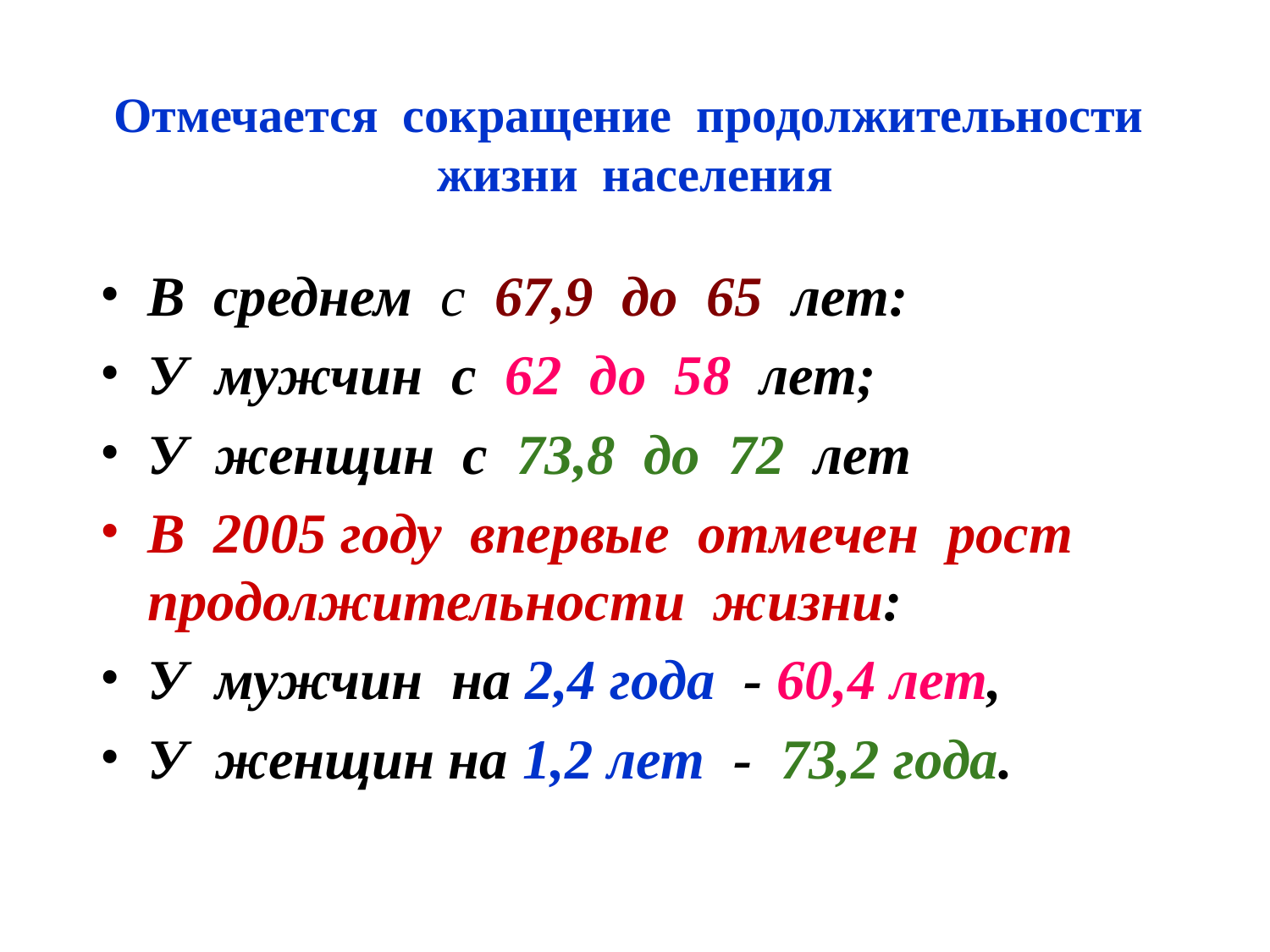

# Отмечается  сокращение  продолжительности  жизни  населения
В  среднем  с  67,9  до  65  лет:
У  мужчин  с  62  до  58  лет;
У  женщин  с  73,8  до  72  лет
В  2005 году  впервые  отмечен  рост  продолжительности  жизни:
У  мужчин  на 2,4 года  - 60,4 лет,
У  женщин на 1,2 лет  -  73,2 года.